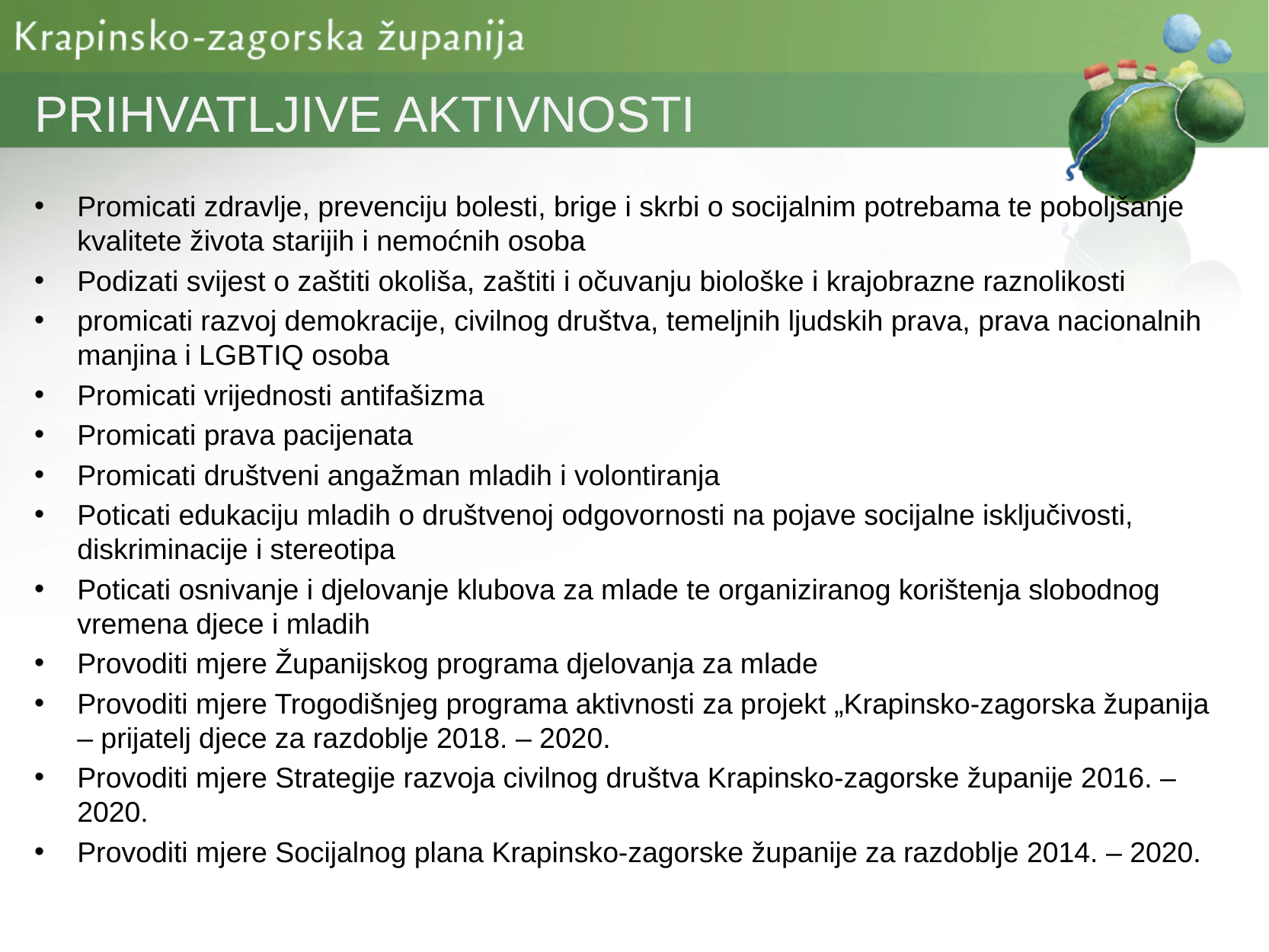

PRIHVATLJIVE AKTIVNOSTI

Promicati zdravlje, prevenciju bolesti, brige i skrbi o socijalnim potrebama te poboljšanje kvalitete života starijih i nemoćnih osoba
Podizati svijest o zaštiti okoliša, zaštiti i očuvanju biološke i krajobrazne raznolikosti
promicati razvoj demokracije, civilnog društva, temeljnih ljudskih prava, prava nacionalnih manjina i LGBTIQ osoba
Promicati vrijednosti antifašizma
Promicati prava pacijenata
Promicati društveni angažman mladih i volontiranja
Poticati edukaciju mladih o društvenoj odgovornosti na pojave socijalne isključivosti, diskriminacije i stereotipa
Poticati osnivanje i djelovanje klubova za mlade te organiziranog korištenja slobodnog vremena djece i mladih
Provoditi mjere Županijskog programa djelovanja za mlade
Provoditi mjere Trogodišnjeg programa aktivnosti za projekt „Krapinsko-zagorska županija – prijatelj djece za razdoblje 2018. – 2020.
Provoditi mjere Strategije razvoja civilnog društva Krapinsko-zagorske županije 2016. – 2020.
Provoditi mjere Socijalnog plana Krapinsko-zagorske županije za razdoblje 2014. – 2020.